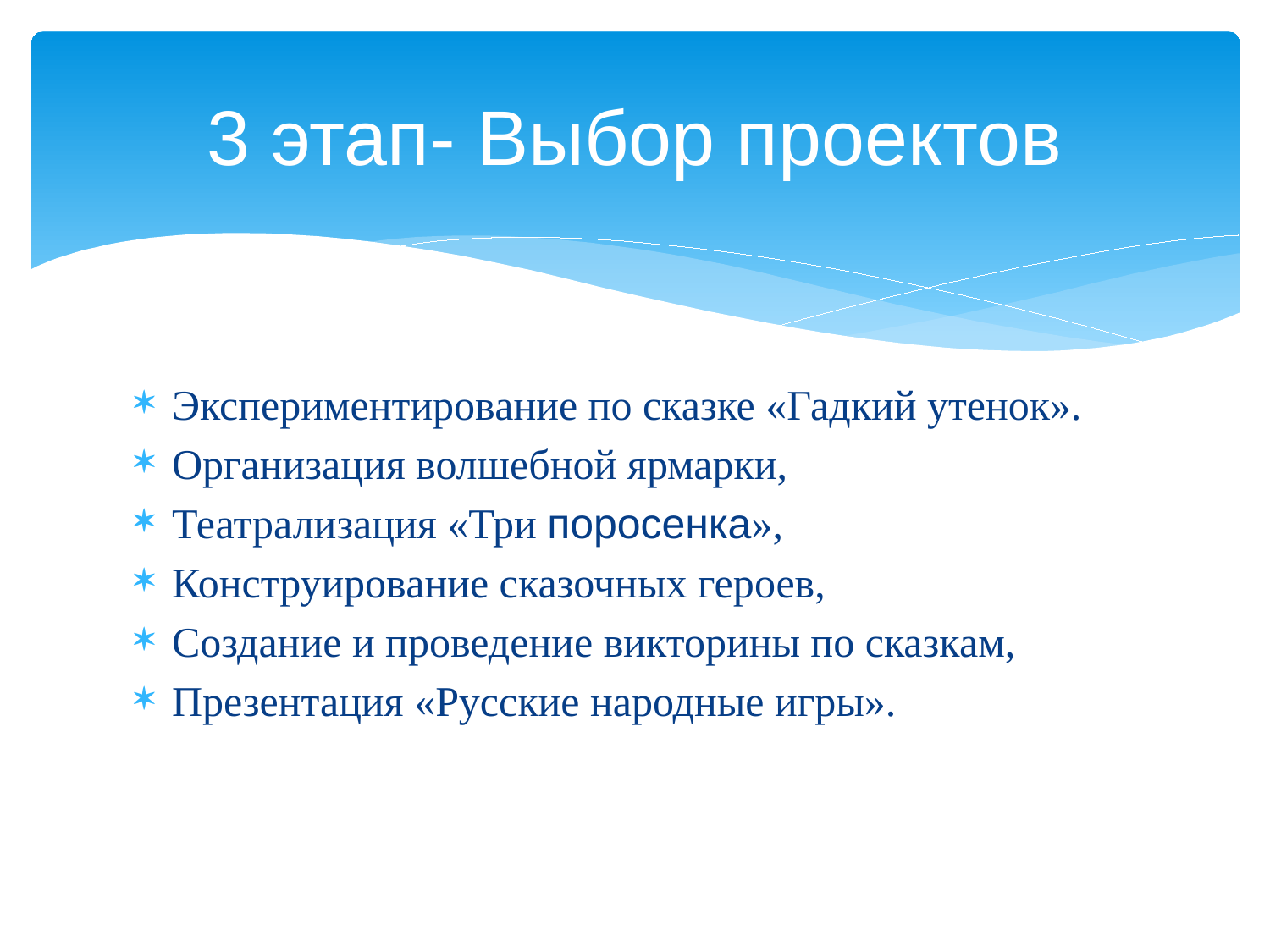

# 3 этап- Выбор проектов
Экспериментирование по сказке «Гадкий утенок».
Организация волшебной ярмарки,
Театрализация «Три поросенка»,
Конструирование сказочных героев,
Создание и проведение викторины по сказкам,
Презентация «Русские народные игры».